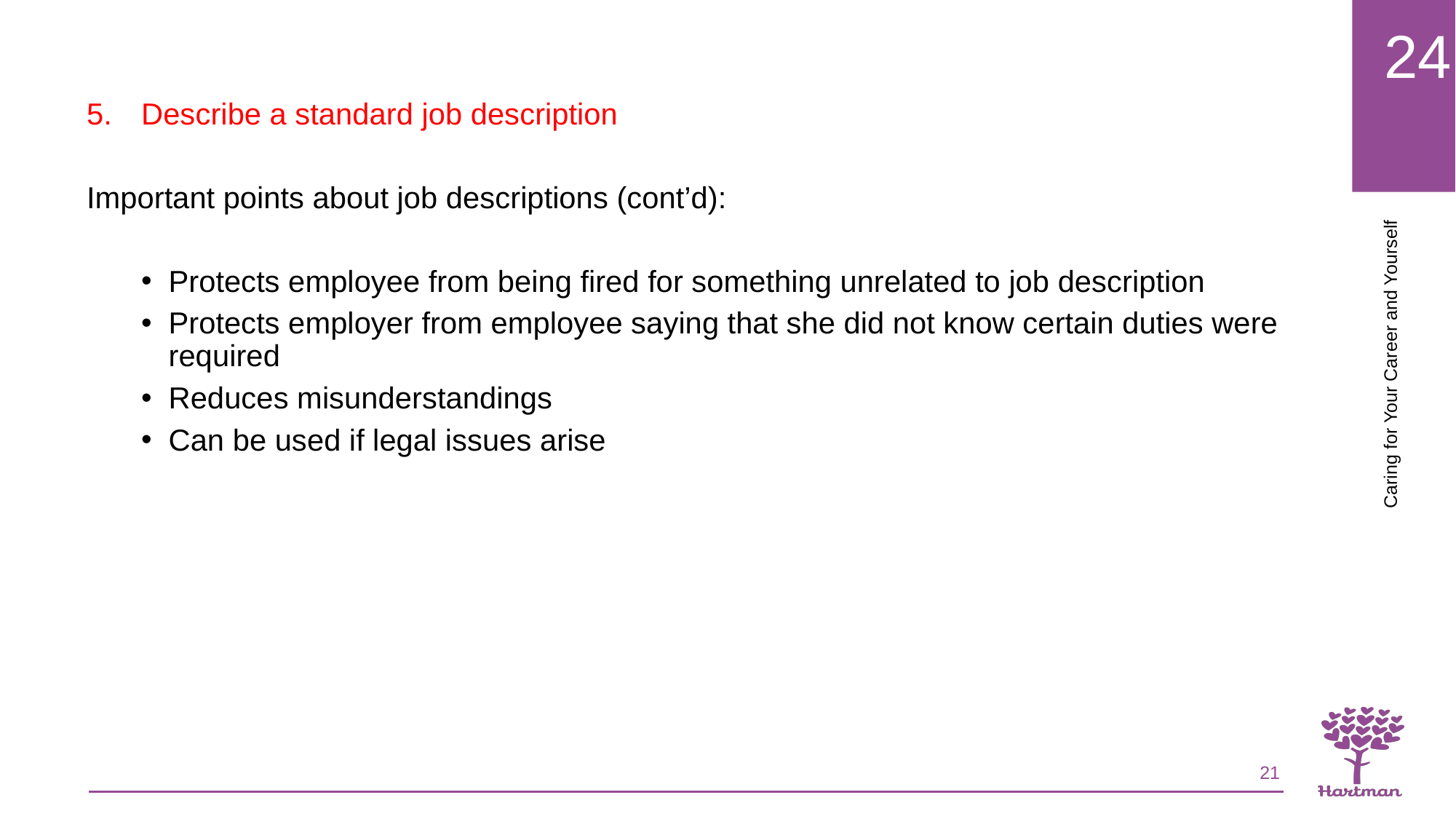

Describe a standard job description

Important points about job descriptions (cont’d):

Protects employee from being fired for something unrelated to job description
Protects employer from employee saying that she did not know certain duties were required
Reduces misunderstandings
Can be used if legal issues arise

21